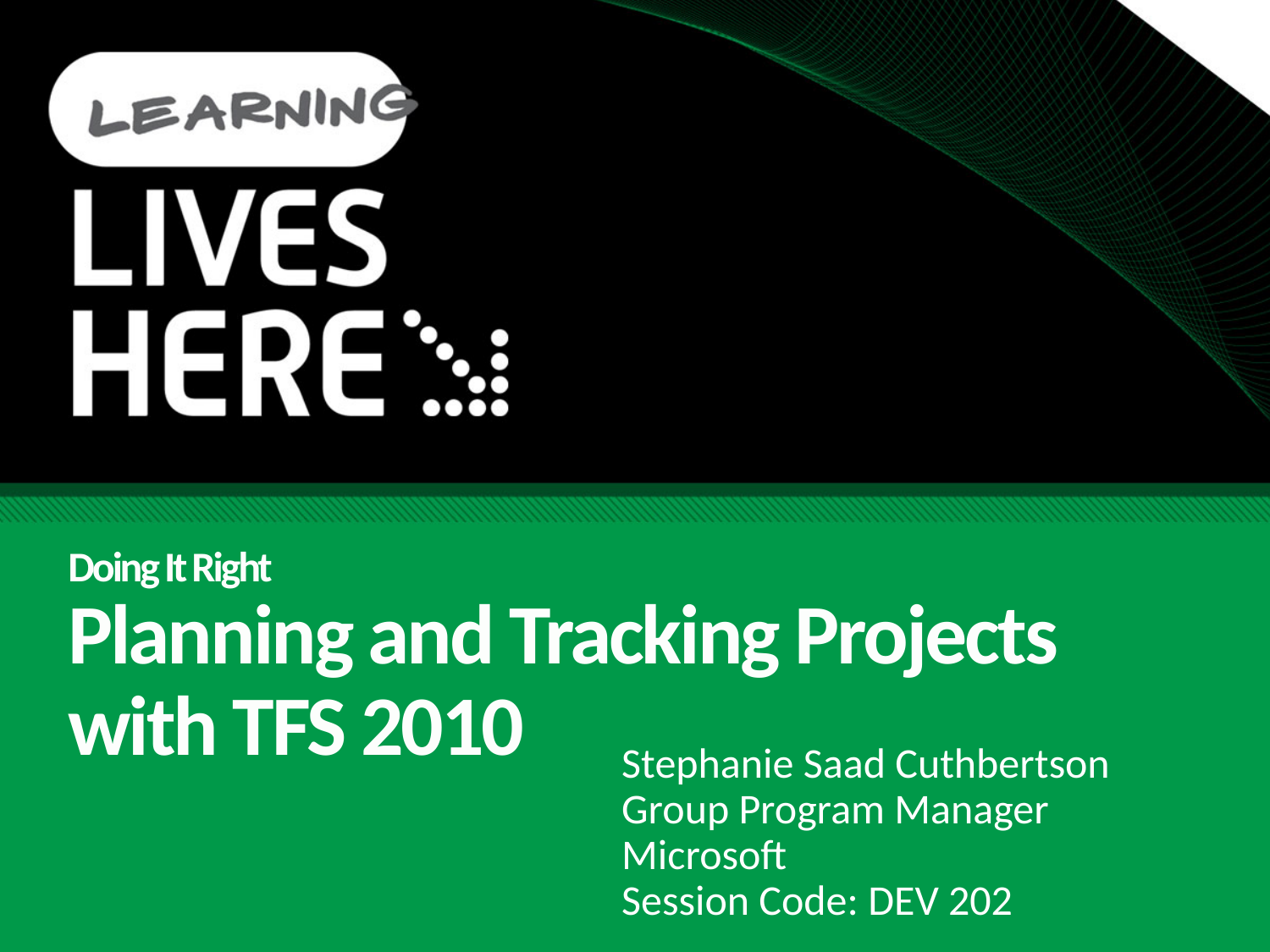

# Doing It Right Planning and Tracking Projects with TFS 2010
Stephanie Saad Cuthbertson
Group Program Manager
Microsoft
Session Code: DEV 202